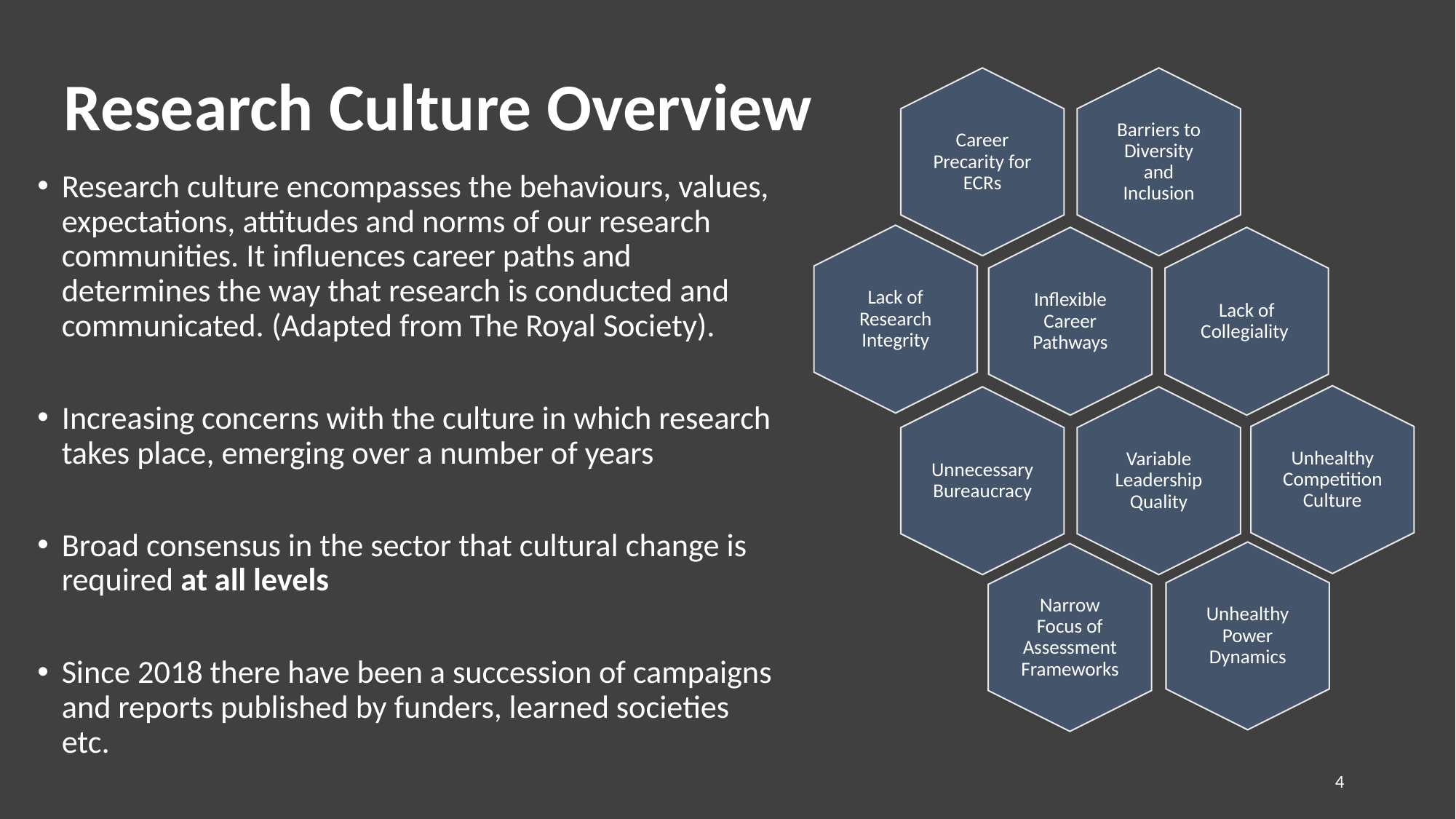

# Research Culture Overview
Barriers to Diversity and Inclusion
Career Precarity for ECRs
Inflexible Career Pathways

Lack of Collegiality
Variable Leadership Quality
Unnecessary Bureaucracy
Lack of Research Integrity
Unhealthy Competition Culture
Narrow Focus of Assessment Frameworks
Unhealthy Power Dynamics
Research culture encompasses the behaviours, values, expectations, attitudes and norms of our research communities. It influences career paths and determines the way that research is conducted and communicated. (Adapted from The Royal Society).

Increasing concerns with the culture in which research takes place, emerging over a number of years

Broad consensus in the sector that cultural change is required at all levels

Since 2018 there have been a succession of campaigns and reports published by funders, learned societies etc.
4